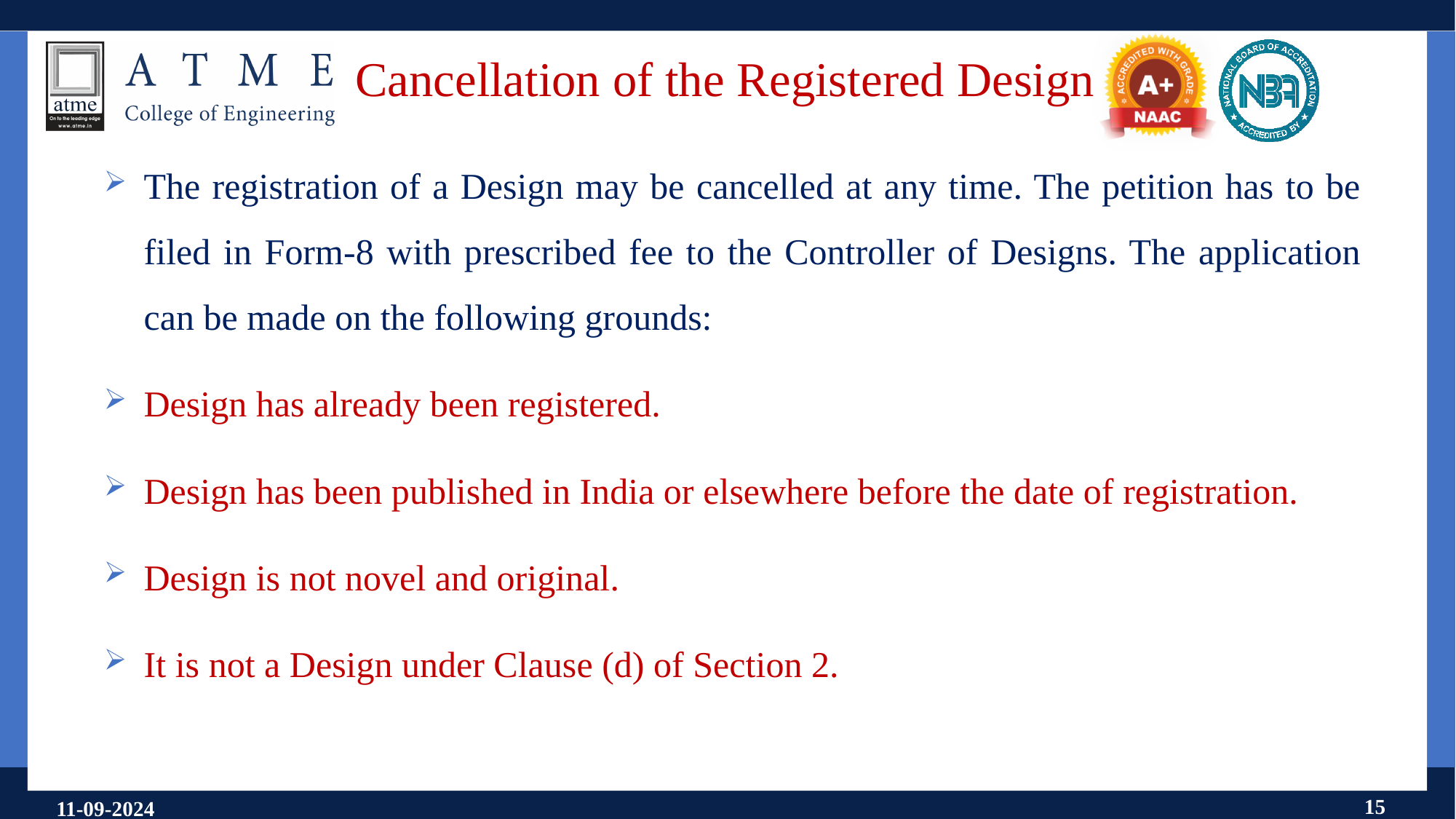

# Cancellation of the Registered Design
The registration of a Design may be cancelled at any time. The petition has to be filed in Form-8 with prescribed fee to the Controller of Designs. The application can be made on the following grounds:
Design has already been registered.
Design has been published in India or elsewhere before the date of registration.
Design is not novel and original.
It is not a Design under Clause (d) of Section 2.
15
11-09-2024